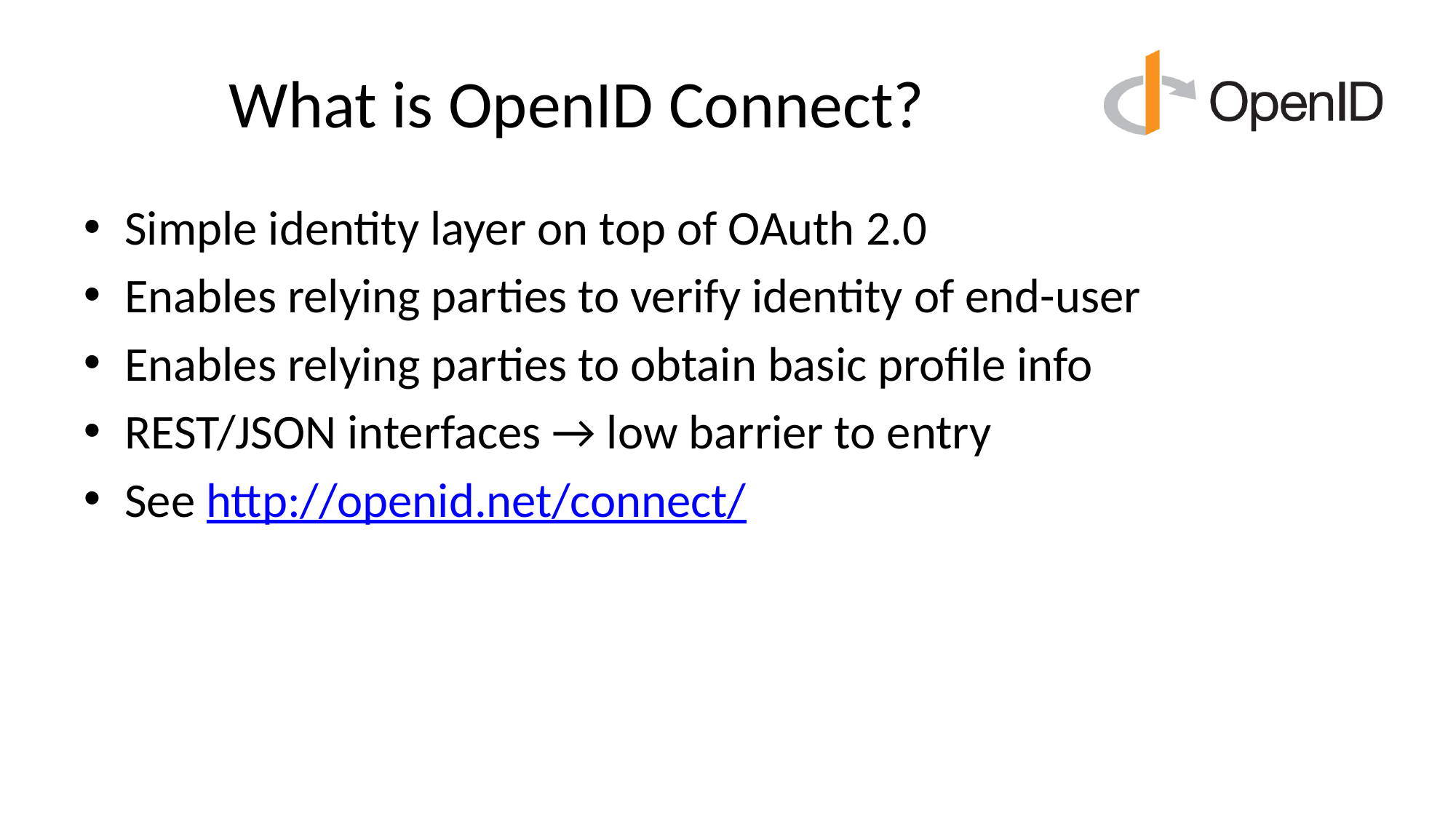

# What is OpenID Connect?
Simple identity layer on top of OAuth 2.0
Enables relying parties to verify identity of end-user
Enables relying parties to obtain basic profile info
REST/JSON interfaces → low barrier to entry
See http://openid.net/connect/